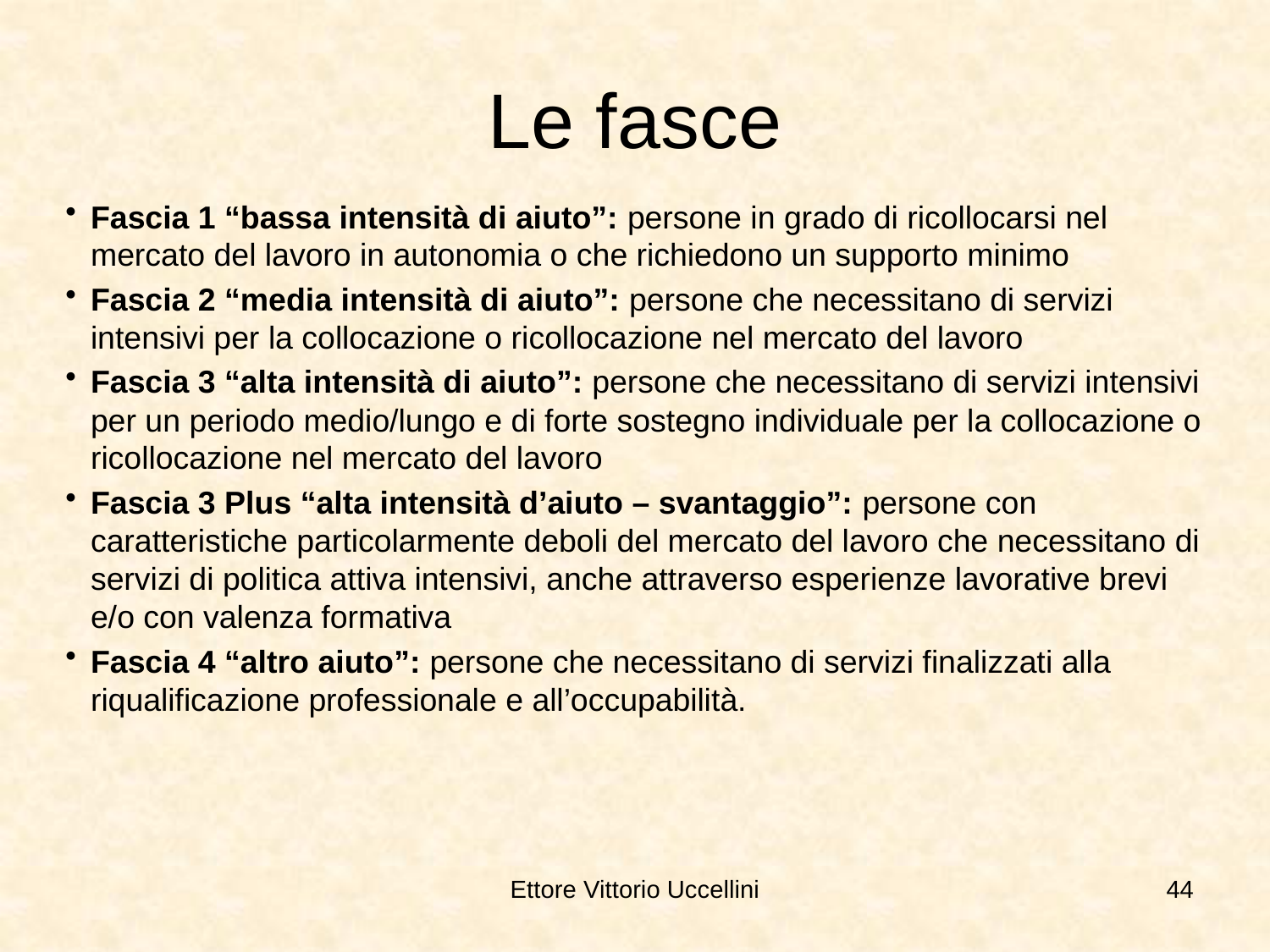

# Le fasce
Fascia 1 “bassa intensità di aiuto”: persone in grado di ricollocarsi nel mercato del lavoro in autonomia o che richiedono un supporto minimo
Fascia 2 “media intensità di aiuto”: persone che necessitano di servizi intensivi per la collocazione o ricollocazione nel mercato del lavoro
Fascia 3 “alta intensità di aiuto”: persone che necessitano di servizi intensivi per un periodo medio/lungo e di forte sostegno individuale per la collocazione o ricollocazione nel mercato del lavoro
Fascia 3 Plus “alta intensità d’aiuto – svantaggio”: persone con caratteristiche particolarmente deboli del mercato del lavoro che necessitano di servizi di politica attiva intensivi, anche attraverso esperienze lavorative brevi e/o con valenza formativa
Fascia 4 “altro aiuto”: persone che necessitano di servizi finalizzati alla riqualificazione professionale e all’occupabilità.
Ettore Vittorio Uccellini
44